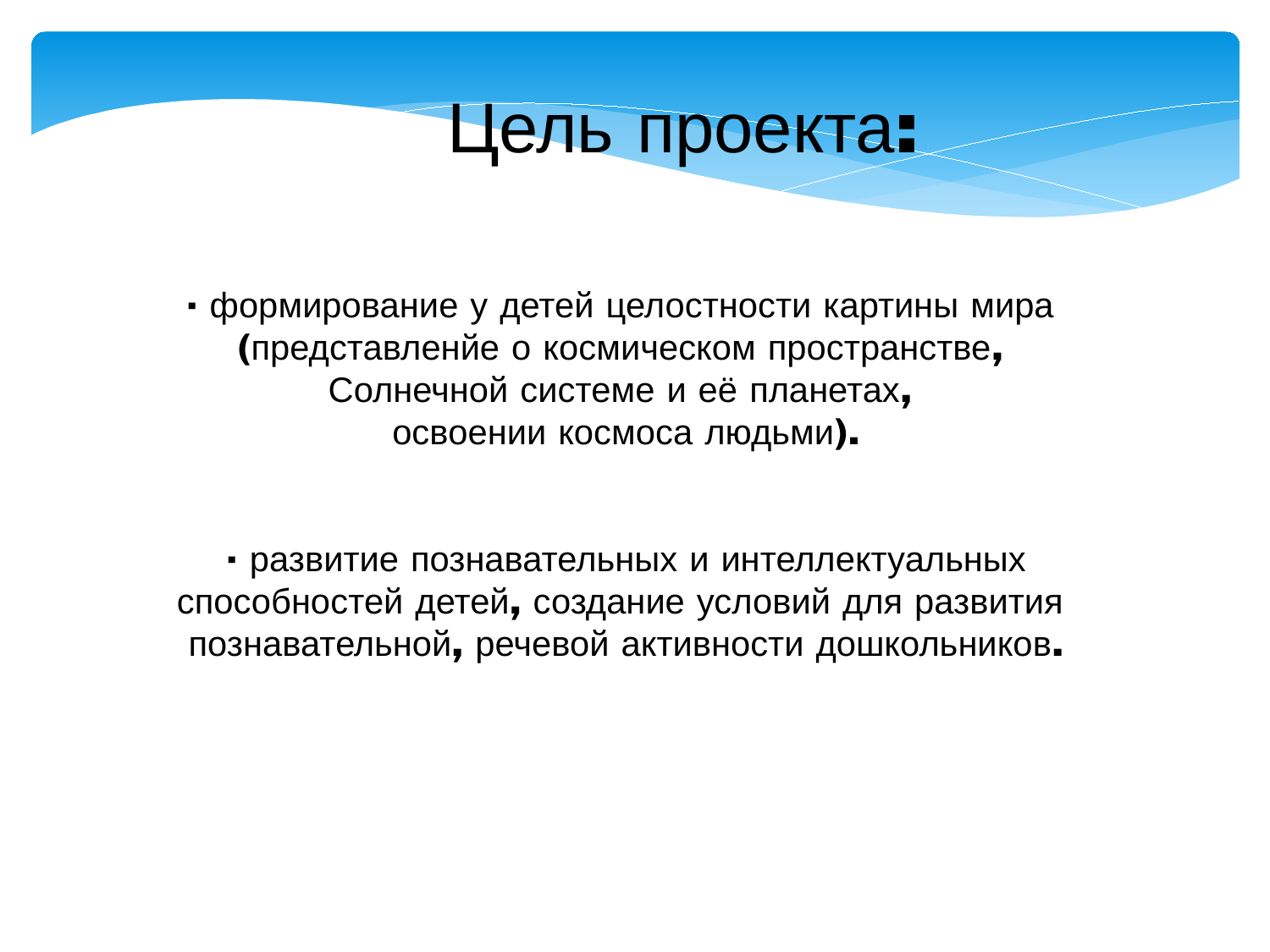

Цель проекта:
· формирование у детей целостности картины мира
(представленйе о космическом пространстве,
Солнечной системе и её планетах,
освоении космоса людьми).

 · развитие познавательных и интеллектуальных
способностей детей, создание условий для развития
познавательной, речевой активности дошкольников.